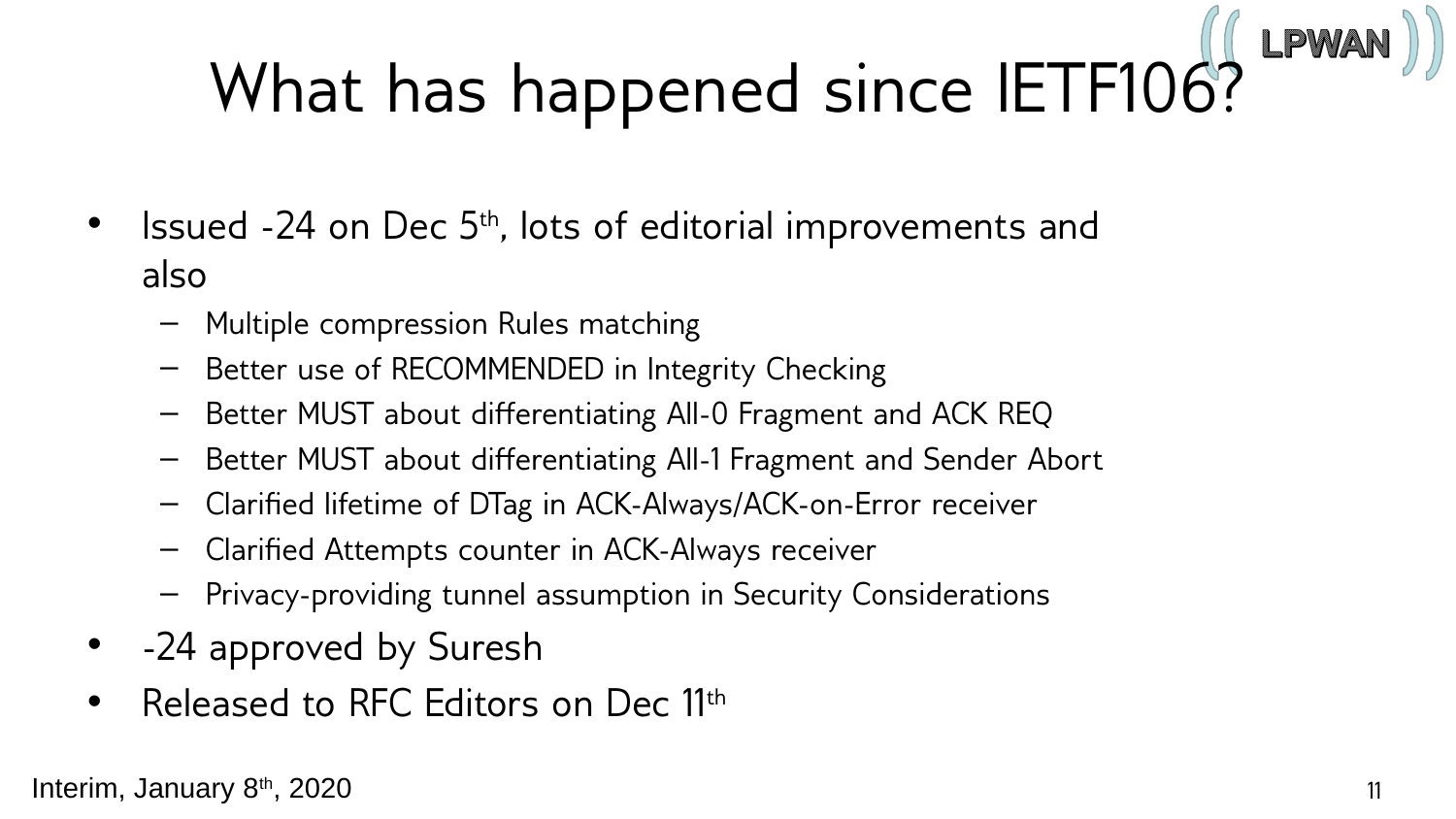

# What has happened since IETF106?
Issued -24 on Dec 5th, lots of editorial improvements and also
Multiple compression Rules matching
Better use of RECOMMENDED in Integrity Checking
Better MUST about differentiating All-0 Fragment and ACK REQ
Better MUST about differentiating All-1 Fragment and Sender Abort
Clarified lifetime of DTag in ACK-Always/ACK-on-Error receiver
Clarified Attempts counter in ACK-Always receiver
Privacy-providing tunnel assumption in Security Considerations
-24 approved by Suresh
Released to RFC Editors on Dec 11th
11